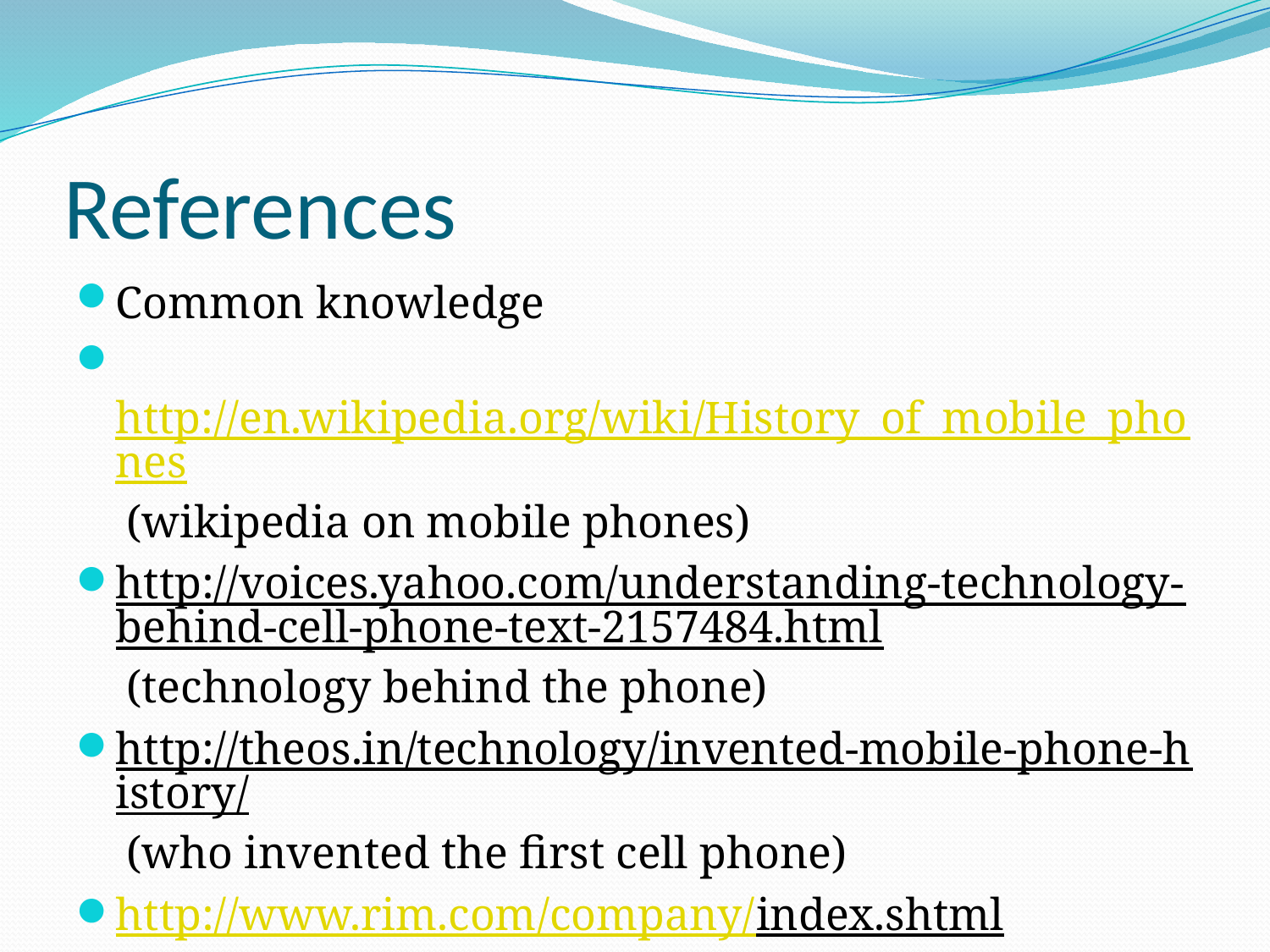

# References
Common knowledge
 http://en.wikipedia.org/wiki/History_of_mobile_phones (wikipedia on mobile phones)
http://voices.yahoo.com/understanding-technology-behind-cell-phone-text-2157484.html (technology behind the phone)
http://theos.in/technology/invented-mobile-phone-history/ (who invented the first cell phone)
http://www.rim.com/company/index.shtml (Blackberry)